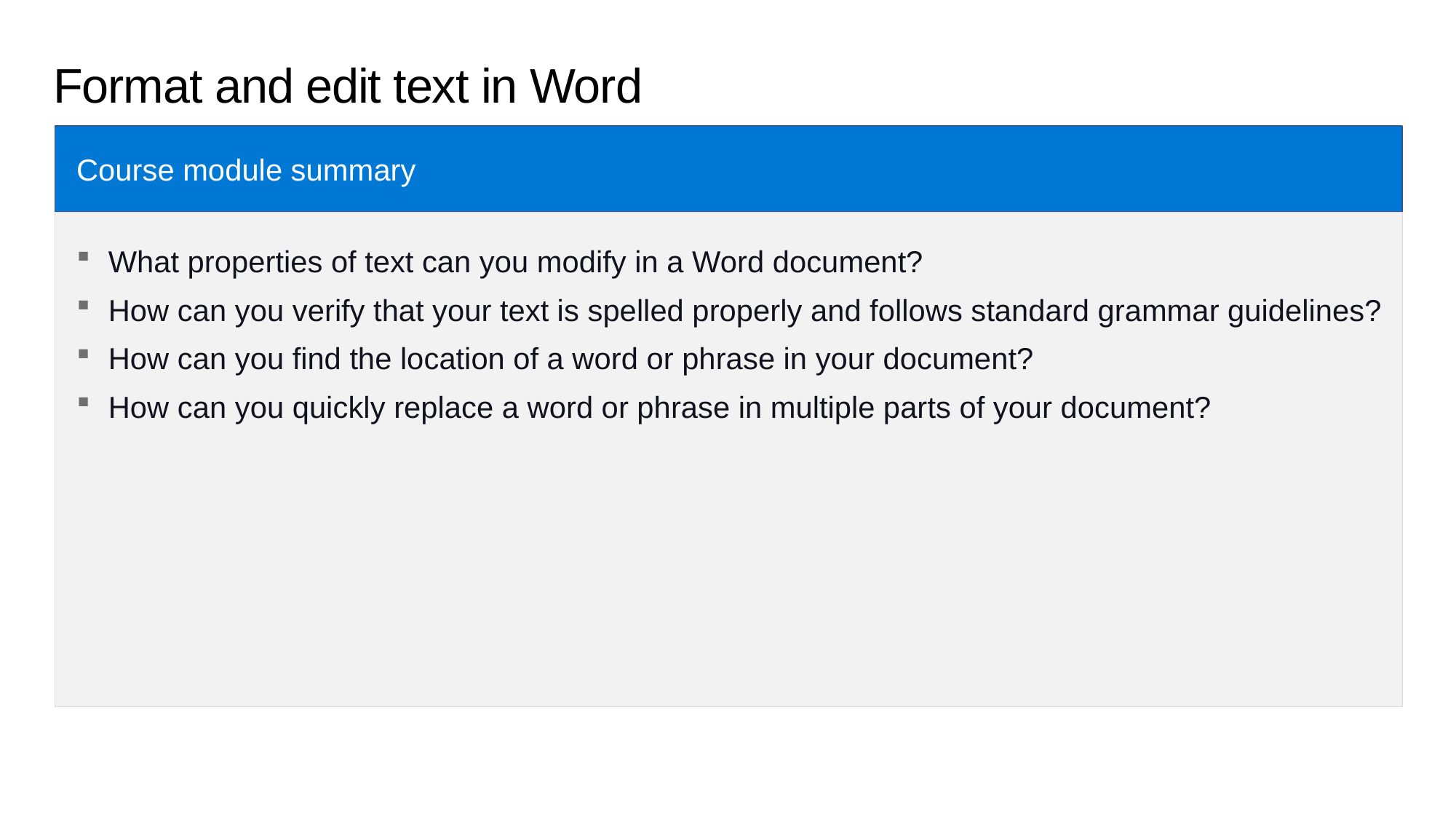

Format and edit text in Word
Course module summary
What properties of text can you modify in a Word document?
How can you verify that your text is spelled properly and follows standard grammar guidelines?
How can you find the location of a word or phrase in your document?
How can you quickly replace a word or phrase in multiple parts of your document?